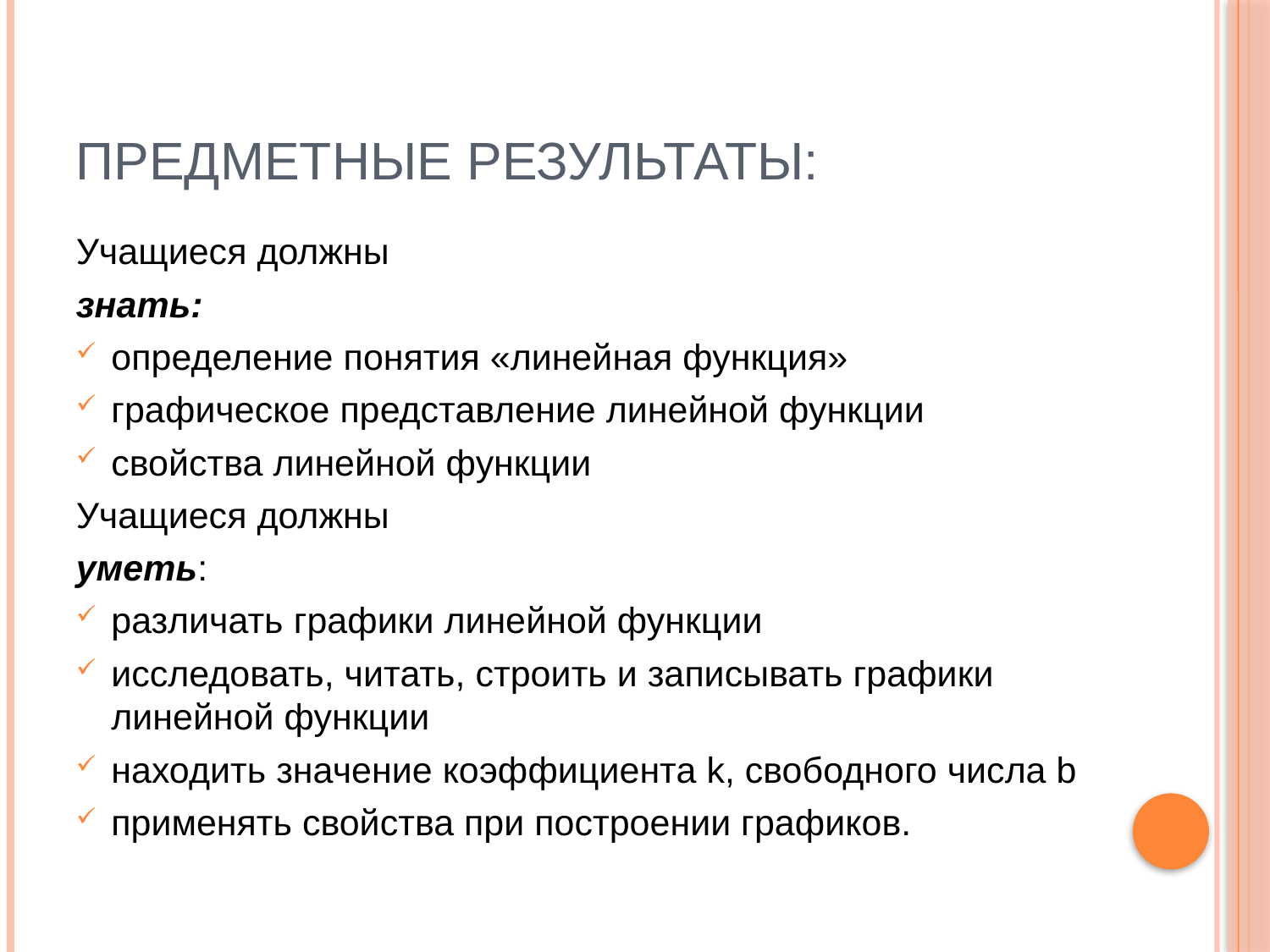

# Предметные результаты:
Учащиеся должны
знать:
определение понятия «линейная функция»
графическое представление линейной функции
свойства линейной функции
Учащиеся должны
уметь:
различать графики линейной функции
исследовать, читать, строить и записывать графики линейной функции
находить значение коэффициента k, свободного числа b
применять свойства при построении графиков.